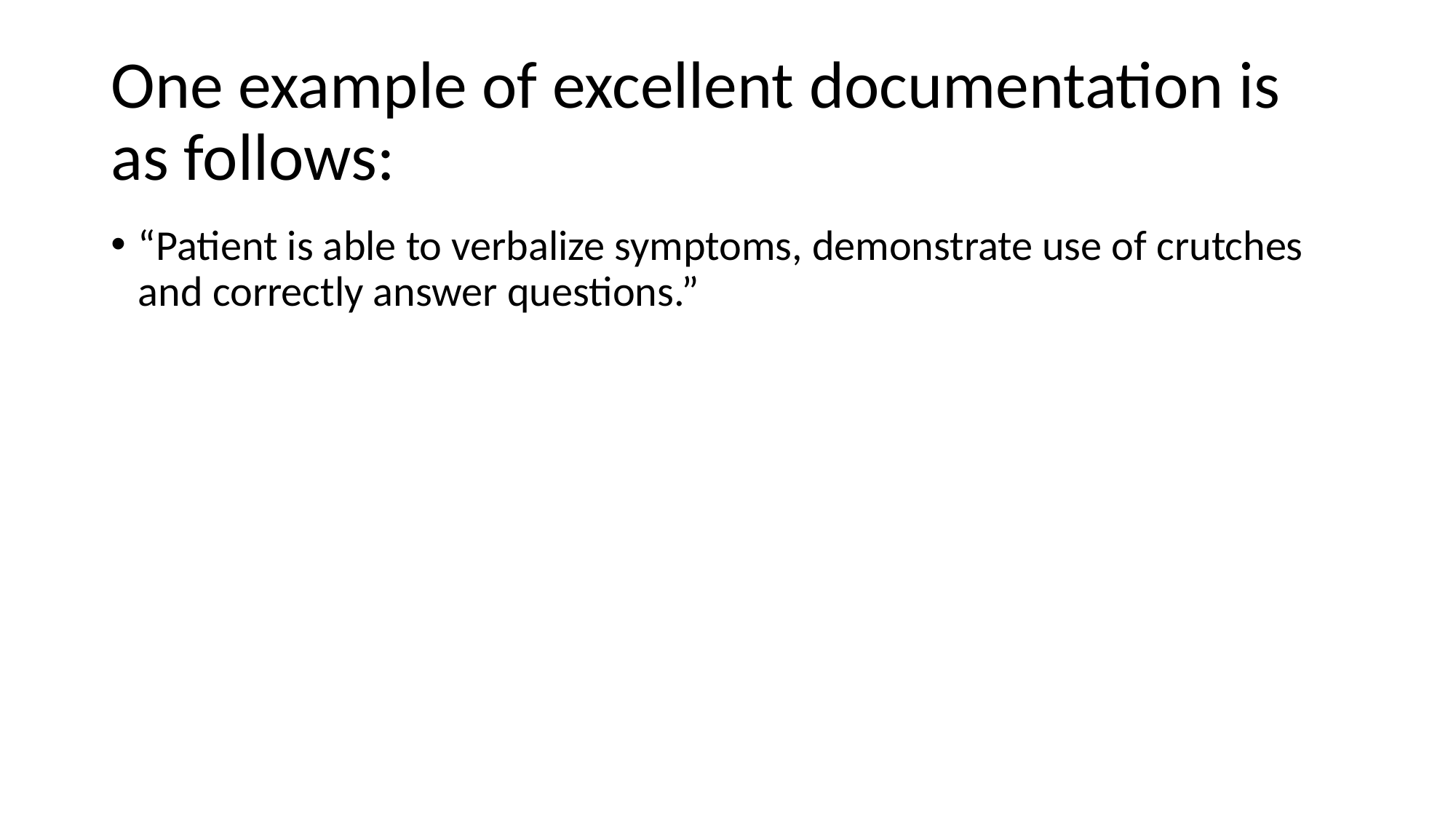

# One example of excellent documentation is as follows:
“Patient is able to verbalize symptoms, demonstrate use of crutches and correctly answer questions.”